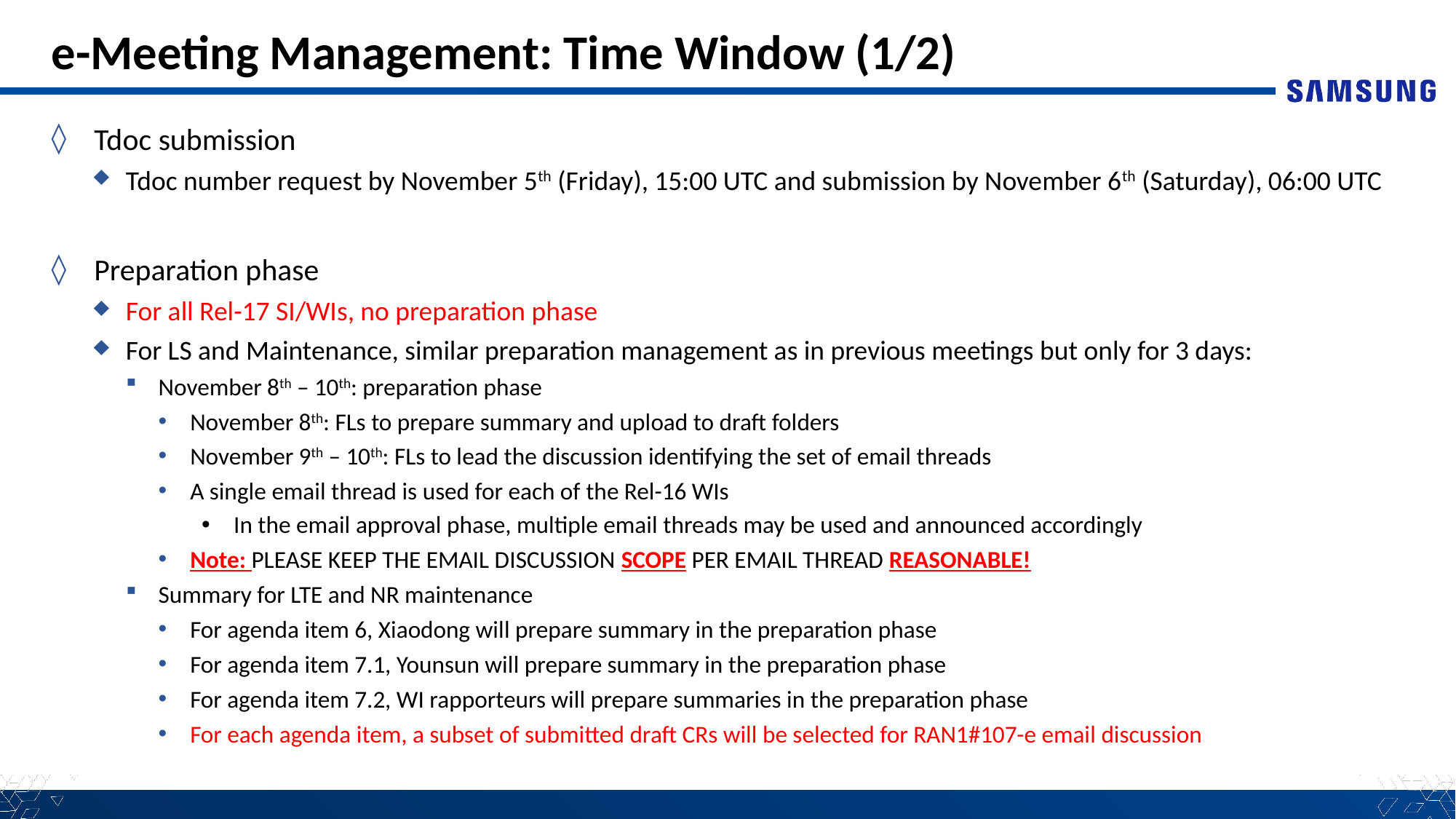

# e-Meeting Management: Time Window (1/2)
Tdoc submission
Tdoc number request by November 5th (Friday), 15:00 UTC and submission by November 6th (Saturday), 06:00 UTC

Preparation phase
For all Rel-17 SI/WIs, no preparation phase
For LS and Maintenance, similar preparation management as in previous meetings but only for 3 days:
November 8th – 10th: preparation phase
November 8th: FLs to prepare summary and upload to draft folders
November 9th – 10th: FLs to lead the discussion identifying the set of email threads
A single email thread is used for each of the Rel-16 WIs
In the email approval phase, multiple email threads may be used and announced accordingly
Note: PLEASE KEEP THE EMAIL DISCUSSION SCOPE PER EMAIL THREAD REASONABLE!
Summary for LTE and NR maintenance
For agenda item 6, Xiaodong will prepare summary in the preparation phase
For agenda item 7.1, Younsun will prepare summary in the preparation phase
For agenda item 7.2, WI rapporteurs will prepare summaries in the preparation phase
For each agenda item, a subset of submitted draft CRs will be selected for RAN1#107-e email discussion